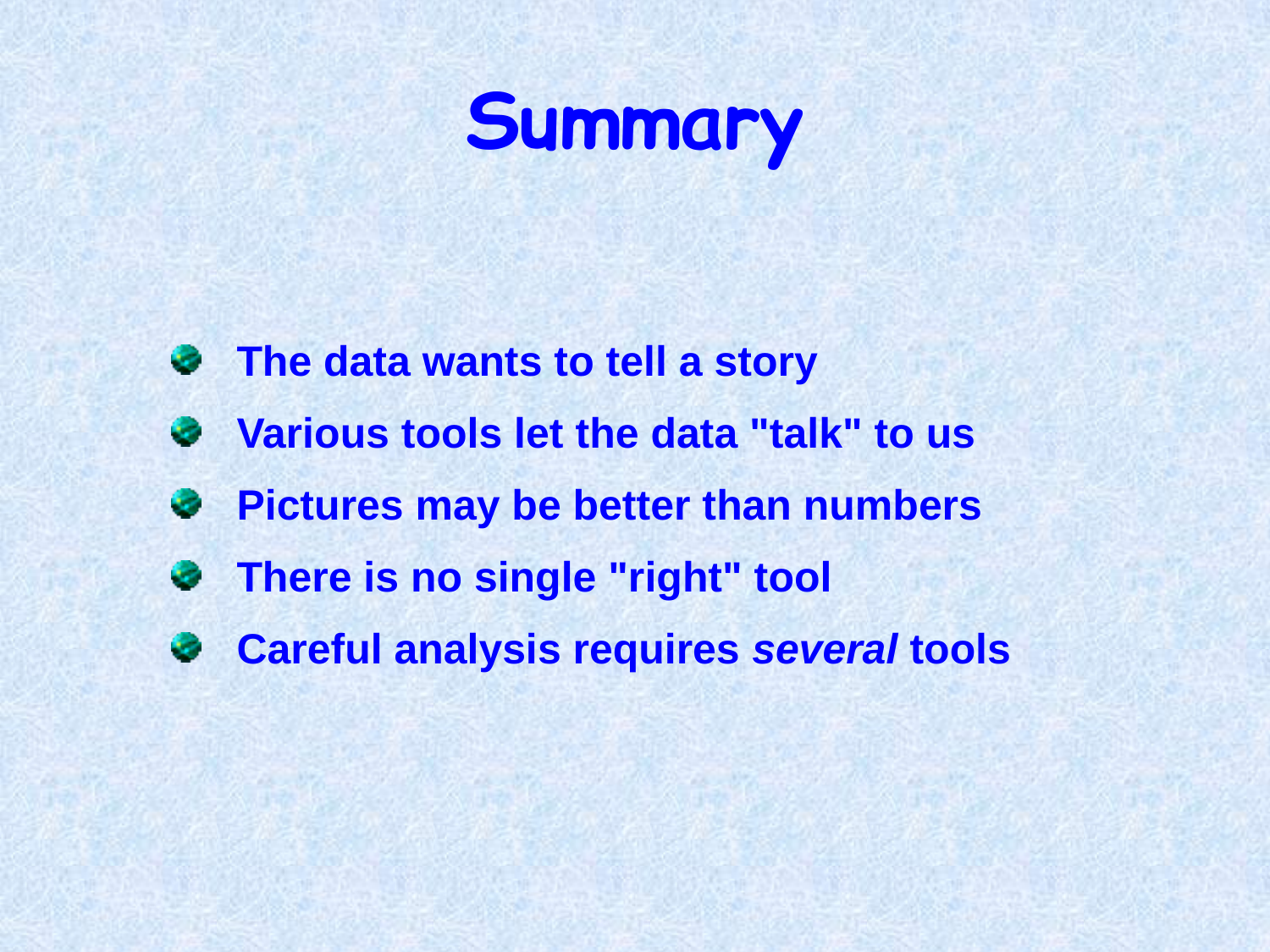

# Summary
   The data wants to tell a story
   Various tools let the data "talk" to us
   Pictures may be better than numbers
   There is no single "right" tool
   Careful analysis requires several tools